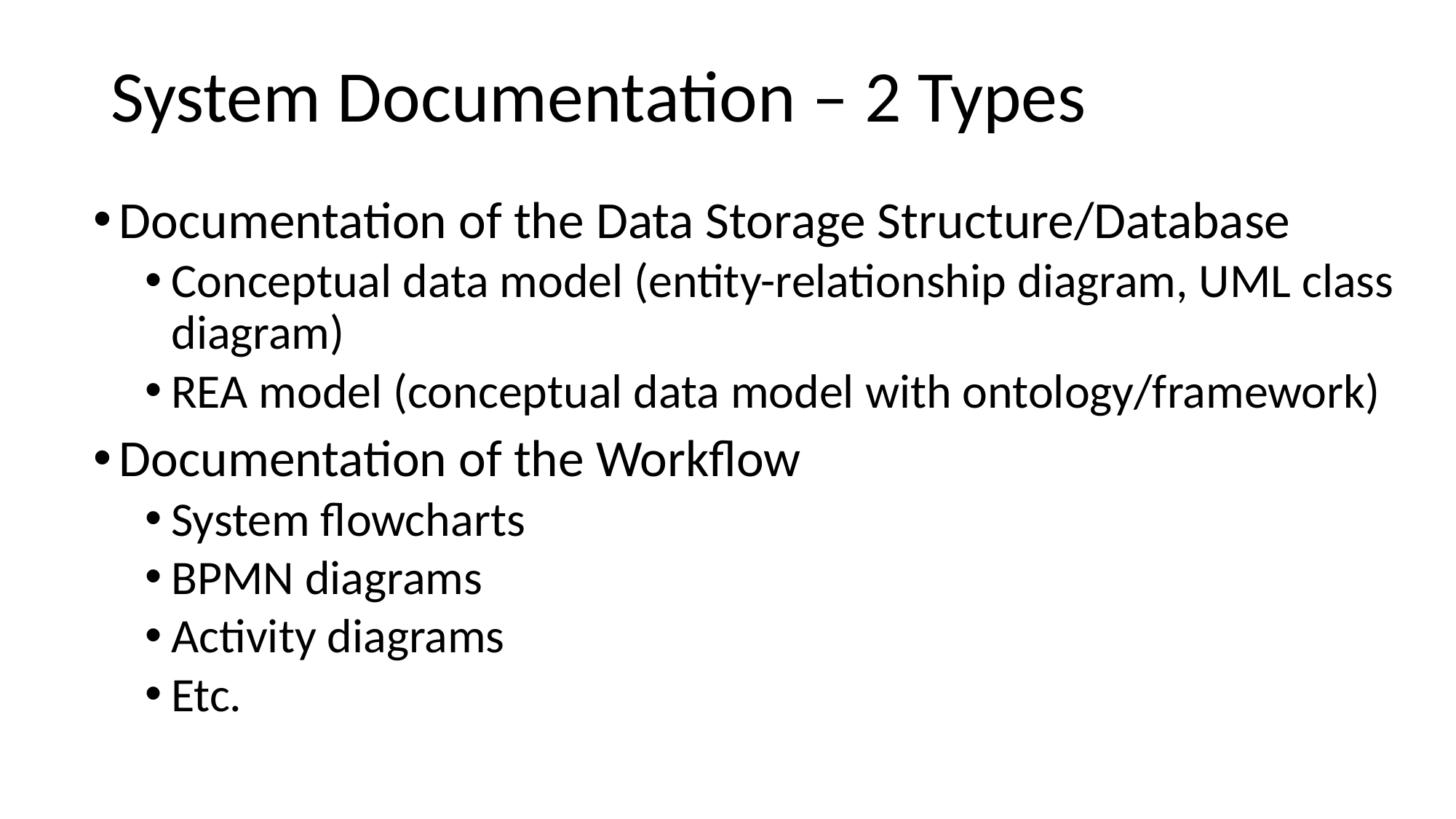

# System Documentation – 2 Types
Documentation of the Data Storage Structure/Database
Conceptual data model (entity-relationship diagram, UML class diagram)
REA model (conceptual data model with ontology/framework)
Documentation of the Workflow
System flowcharts
BPMN diagrams
Activity diagrams
Etc.